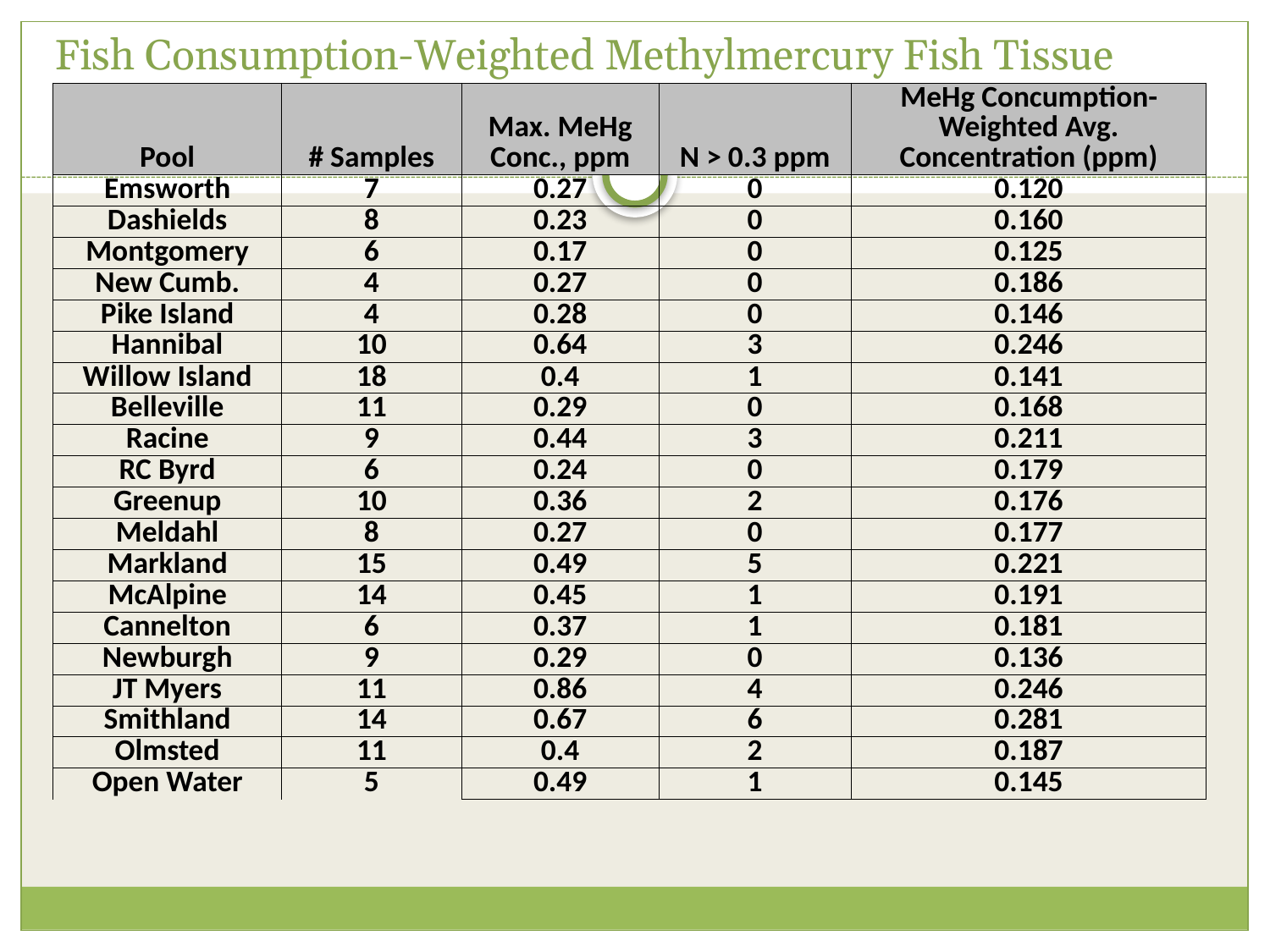

# Fish Consumption-Weighted Methylmercury Fish Tissue
| Pool | # Samples | Max. MeHg Conc., ppm | N > 0.3 ppm | MeHg Concumption-Weighted Avg. Concentration (ppm) |
| --- | --- | --- | --- | --- |
| Emsworth | 7 | 0.27 | 0 | 0.120 |
| Dashields | 8 | 0.23 | 0 | 0.160 |
| Montgomery | 6 | 0.17 | 0 | 0.125 |
| New Cumb. | 4 | 0.27 | 0 | 0.186 |
| Pike Island | 4 | 0.28 | 0 | 0.146 |
| Hannibal | 10 | 0.64 | 3 | 0.246 |
| Willow Island | 18 | 0.4 | 1 | 0.141 |
| Belleville | 11 | 0.29 | 0 | 0.168 |
| Racine | 9 | 0.44 | 3 | 0.211 |
| RC Byrd | 6 | 0.24 | 0 | 0.179 |
| Greenup | 10 | 0.36 | 2 | 0.176 |
| Meldahl | 8 | 0.27 | 0 | 0.177 |
| Markland | 15 | 0.49 | 5 | 0.221 |
| McAlpine | 14 | 0.45 | 1 | 0.191 |
| Cannelton | 6 | 0.37 | 1 | 0.181 |
| Newburgh | 9 | 0.29 | 0 | 0.136 |
| JT Myers | 11 | 0.86 | 4 | 0.246 |
| Smithland | 14 | 0.67 | 6 | 0.281 |
| Olmsted | 11 | 0.4 | 2 | 0.187 |
| Open Water | 5 | 0.49 | 1 | 0.145 |